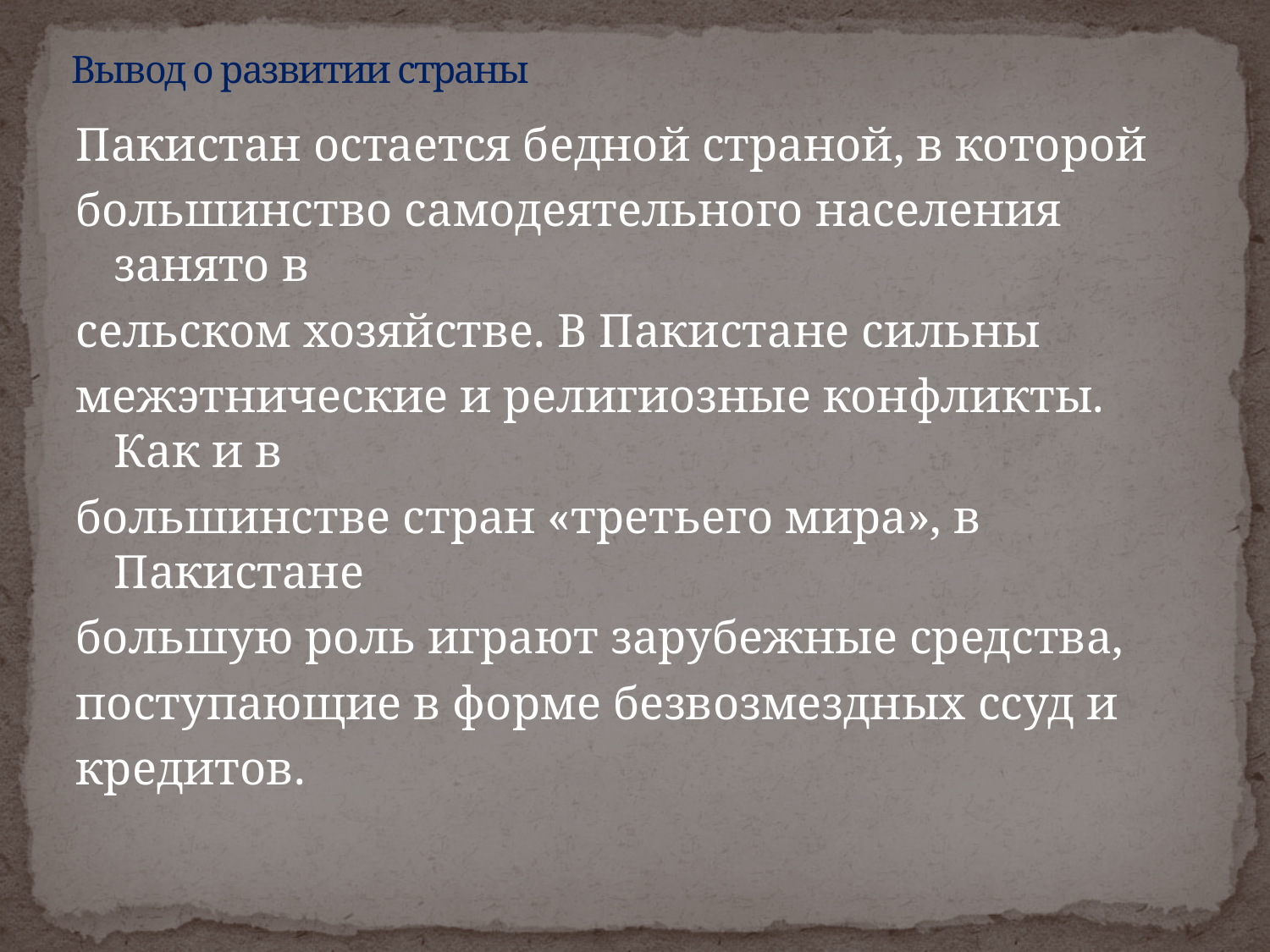

# Вывод о развитии страны
Пакистан остается бедной страной, в которой
большинство самодеятельного населения занято в
сельском хозяйстве. В Пакистане сильны
межэтнические и религиозные конфликты. Как и в
большинстве стран «третьего мира», в Пакистане
большую роль играют зарубежные средства,
поступающие в форме безвозмездных ссуд и
кредитов.